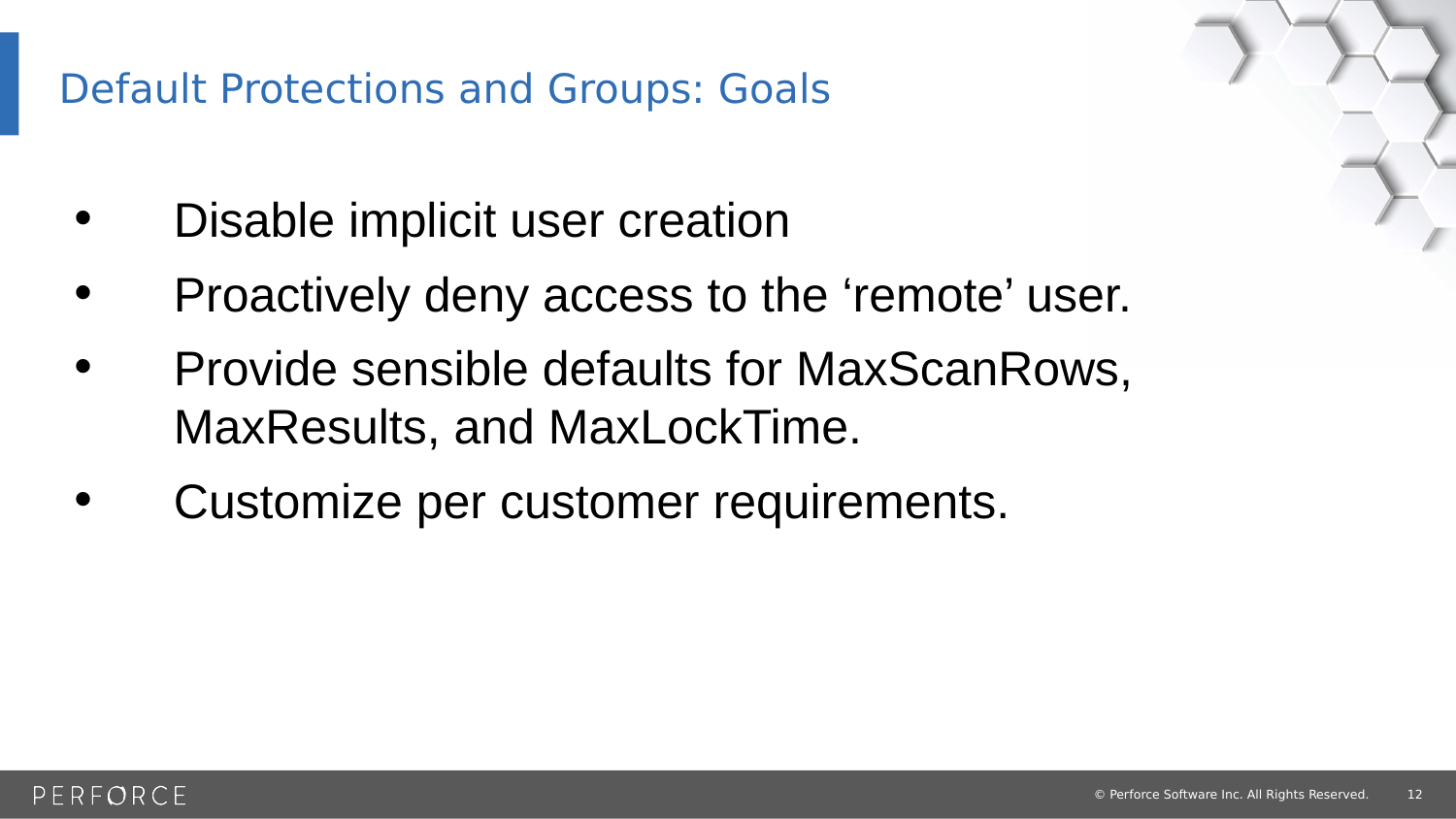

# Default Protections and Groups: Goals
Disable implicit user creation
Proactively deny access to the ‘remote’ user.
Provide sensible defaults for MaxScanRows, MaxResults, and MaxLockTime.
Customize per customer requirements.